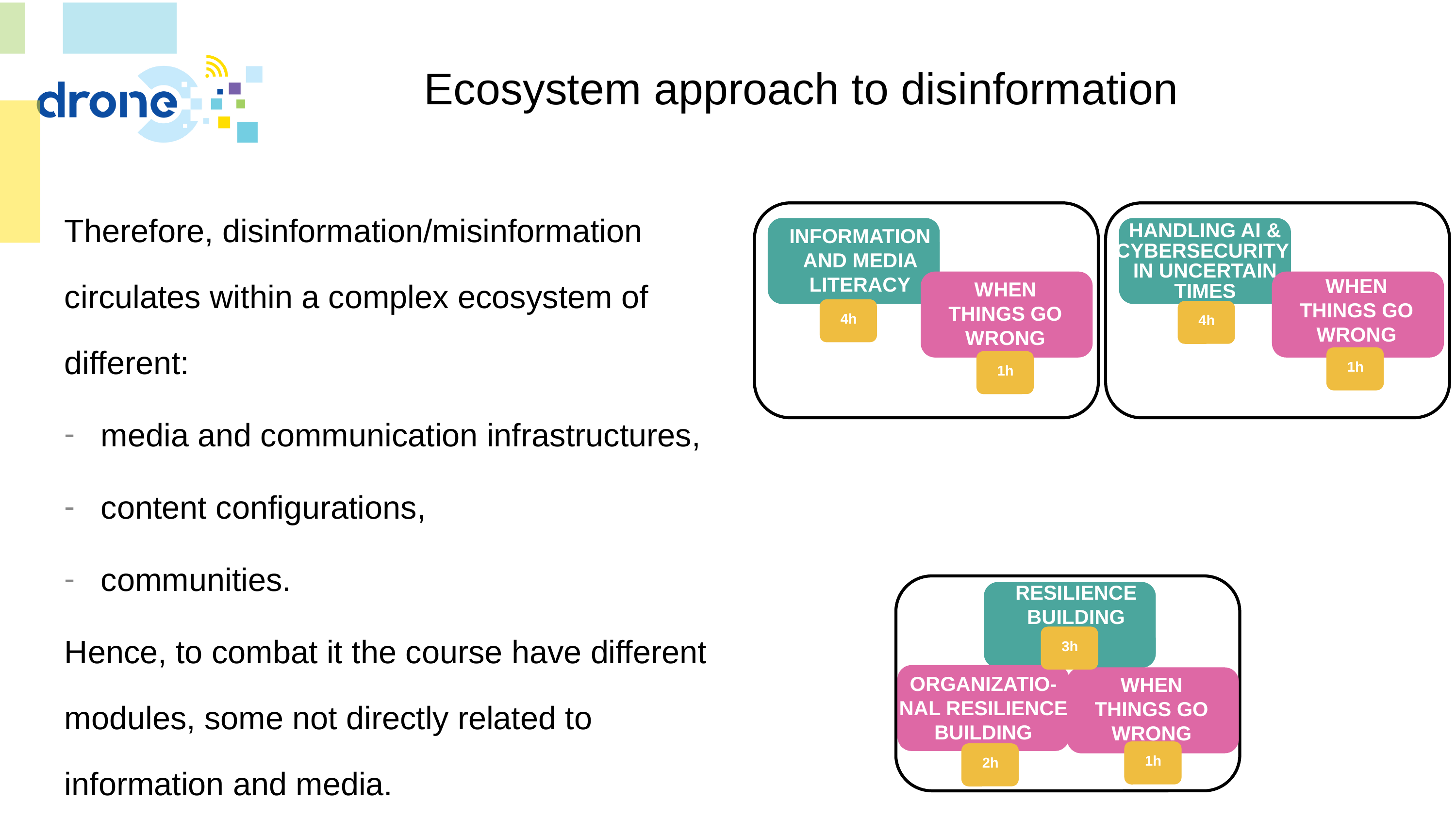

# Ecosystem approach to disinformation

Therefore, disinformation/misinformation circulates within a complex ecosystem of different:
media and communication infrastructures,
content configurations,
communities.
Hence, to combat it the course have different modules, some not directly related to information and media.

HANDLING AI &
CYBERSECURITY
IN UNCERTAIN TIMES

INFORMATION AND MEDIA LITERACY
WHEN THINGS GO WRONG

WHEN THINGS GO WRONG

4h

4h

1h

1h

RESILIENCE BUILDING

3h

ORGANIZATIO-NAL RESILIENCE BUILDING

WHEN THINGS GO WRONG

1h

2h